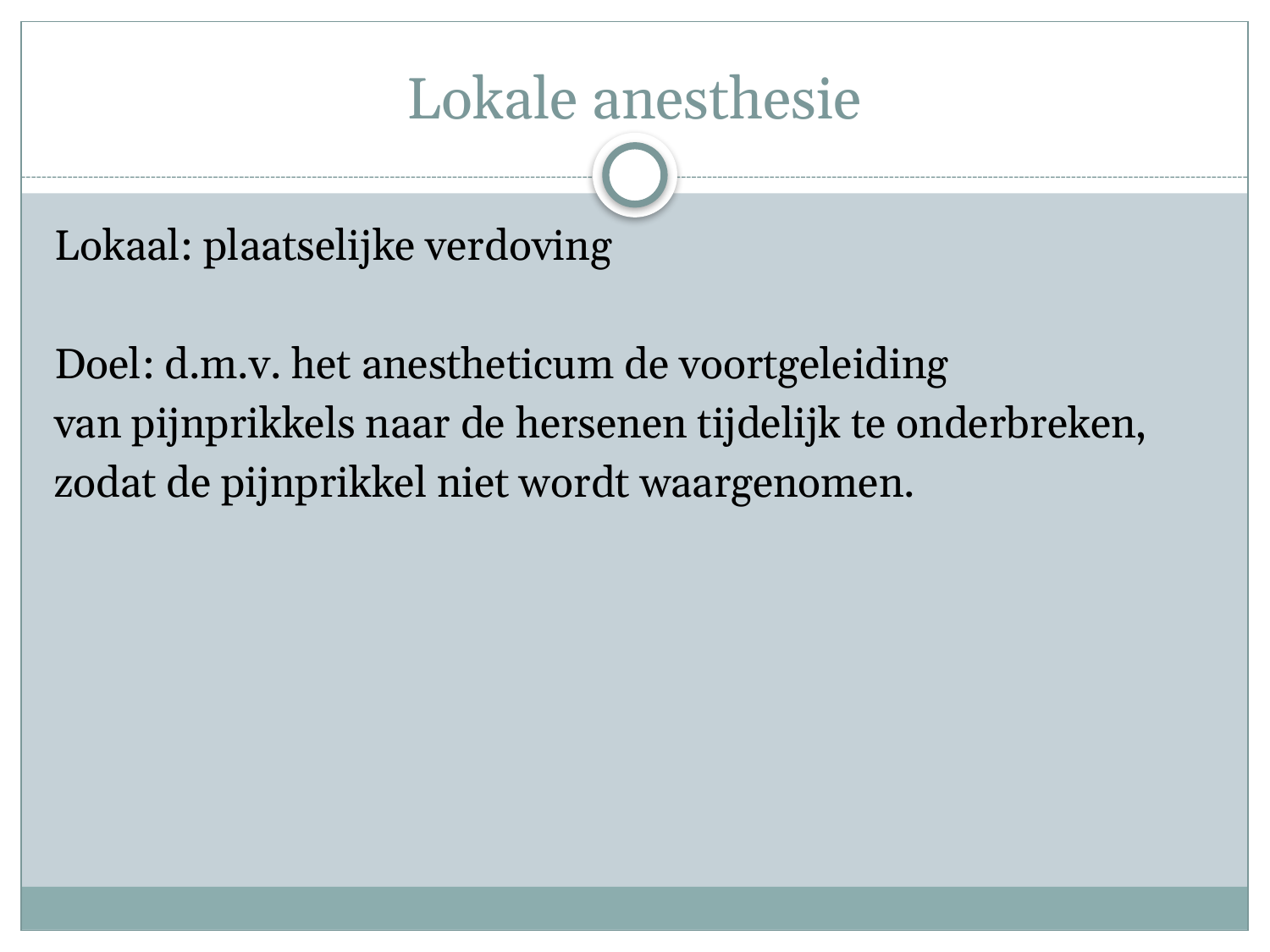

# Lokale anesthesie
Lokaal: plaatselijke verdoving

Doel: d.m.v. het anestheticum de voortgeleiding
van pijnprikkels naar de hersenen tijdelijk te onderbreken,
zodat de pijnprikkel niet wordt waargenomen.